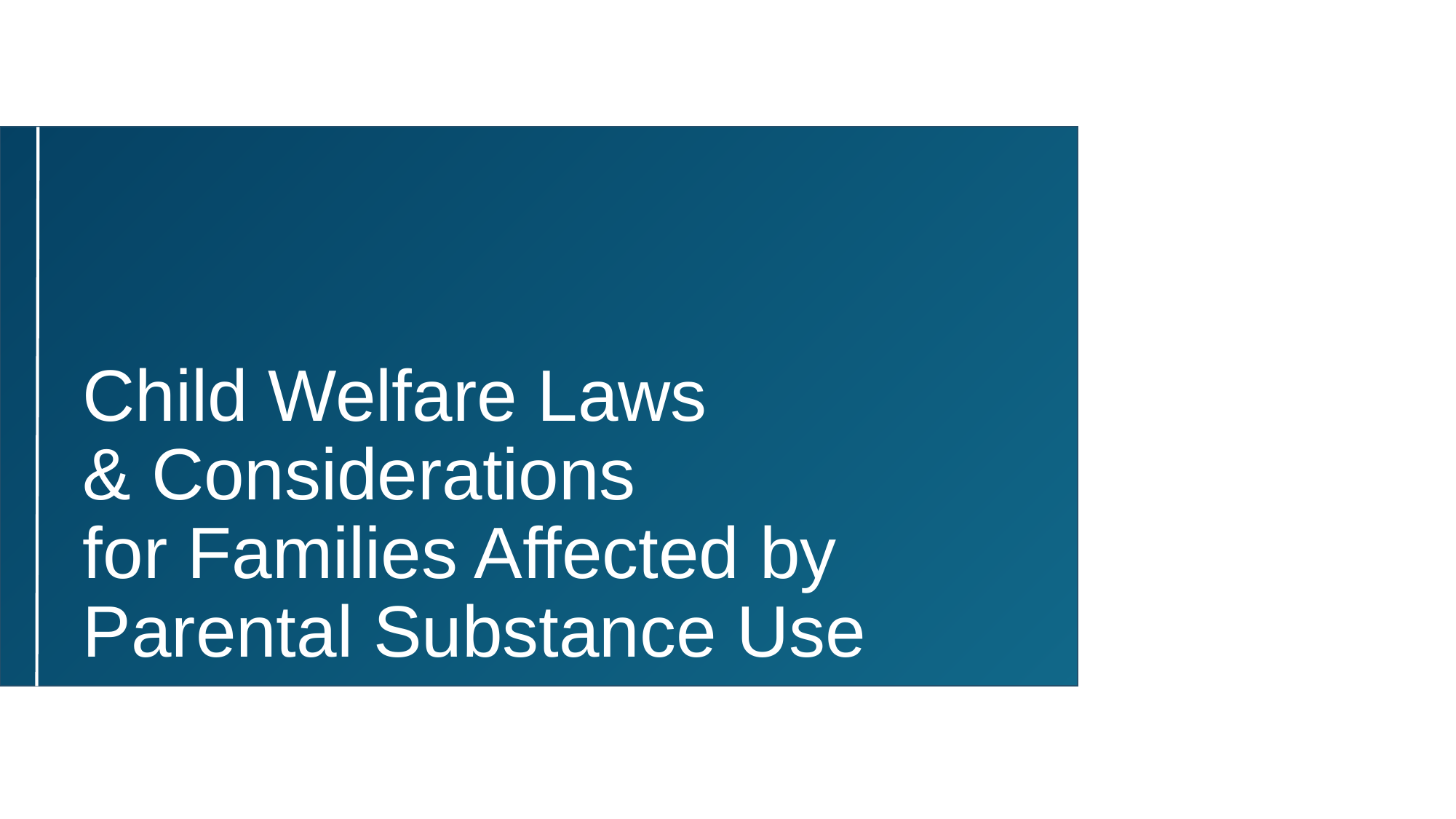

# Child Welfare Laws & Considerations for Families Affected by Parental Substance Use